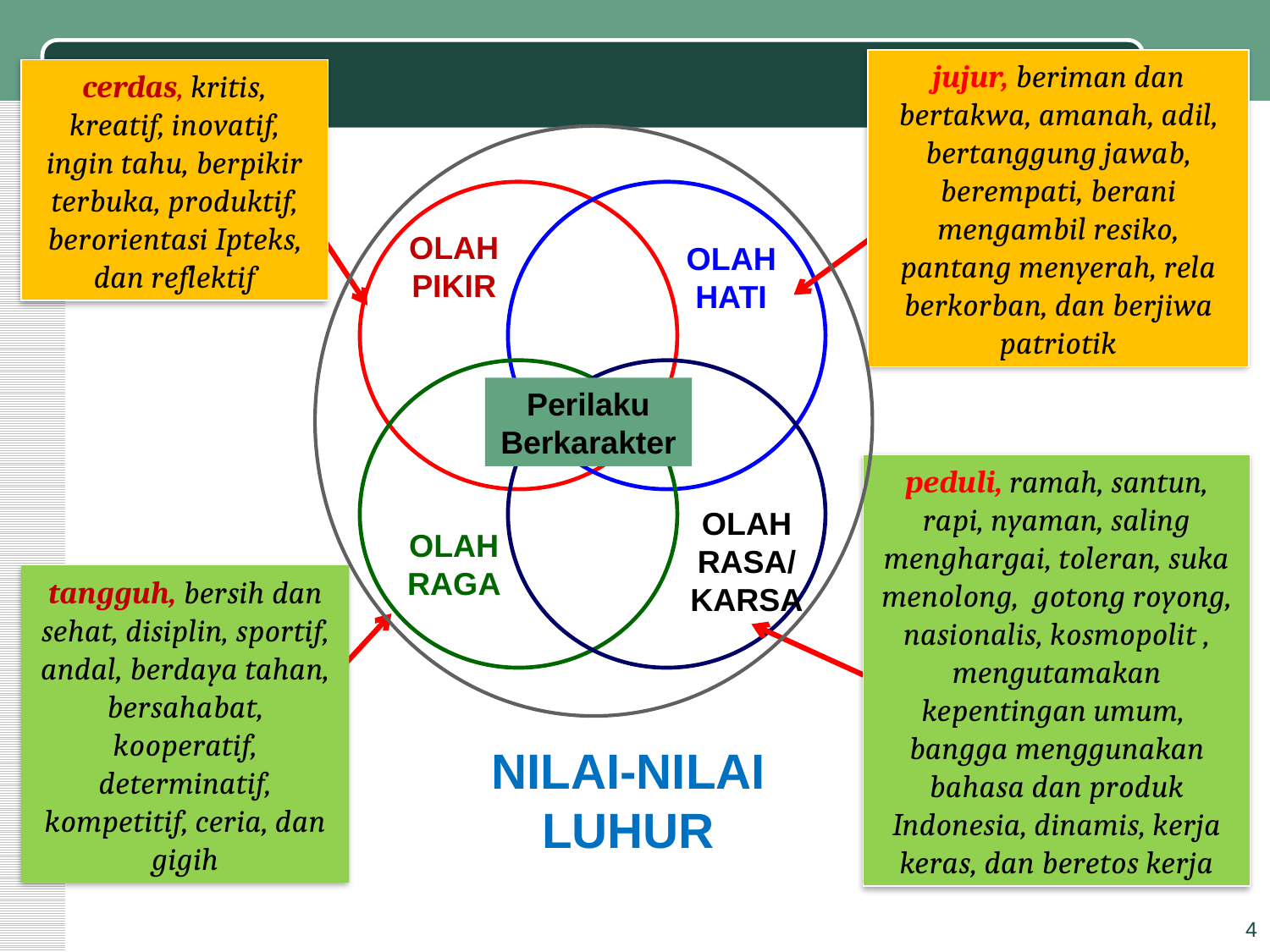

jujur, beriman dan bertakwa, amanah, adil, bertanggung jawab, berempati, berani mengambil resiko, pantang menyerah, rela berkorban, dan berjiwa patriotik
cerdas, kritis, kreatif, inovatif, ingin tahu, berpikir terbuka, produktif, berorientasi Ipteks, dan reflektif

OLAH PIKIR
OLAH HATI

Perilaku Berkarakter
peduli, ramah, santun, rapi, nyaman, saling menghargai, toleran, suka menolong,  gotong royong, nasionalis, kosmopolit , mengutamakan kepentingan umum,  bangga menggunakan bahasa dan produk Indonesia, dinamis, kerja keras, dan beretos kerja
OLAH RASA/KARSA
OLAH RAGA
tangguh, bersih dan sehat, disiplin, sportif, andal, berdaya tahan, bersahabat, kooperatif, determinatif, kompetitif, ceria, dan gigih
NILAI-NILAI LUHUR
4